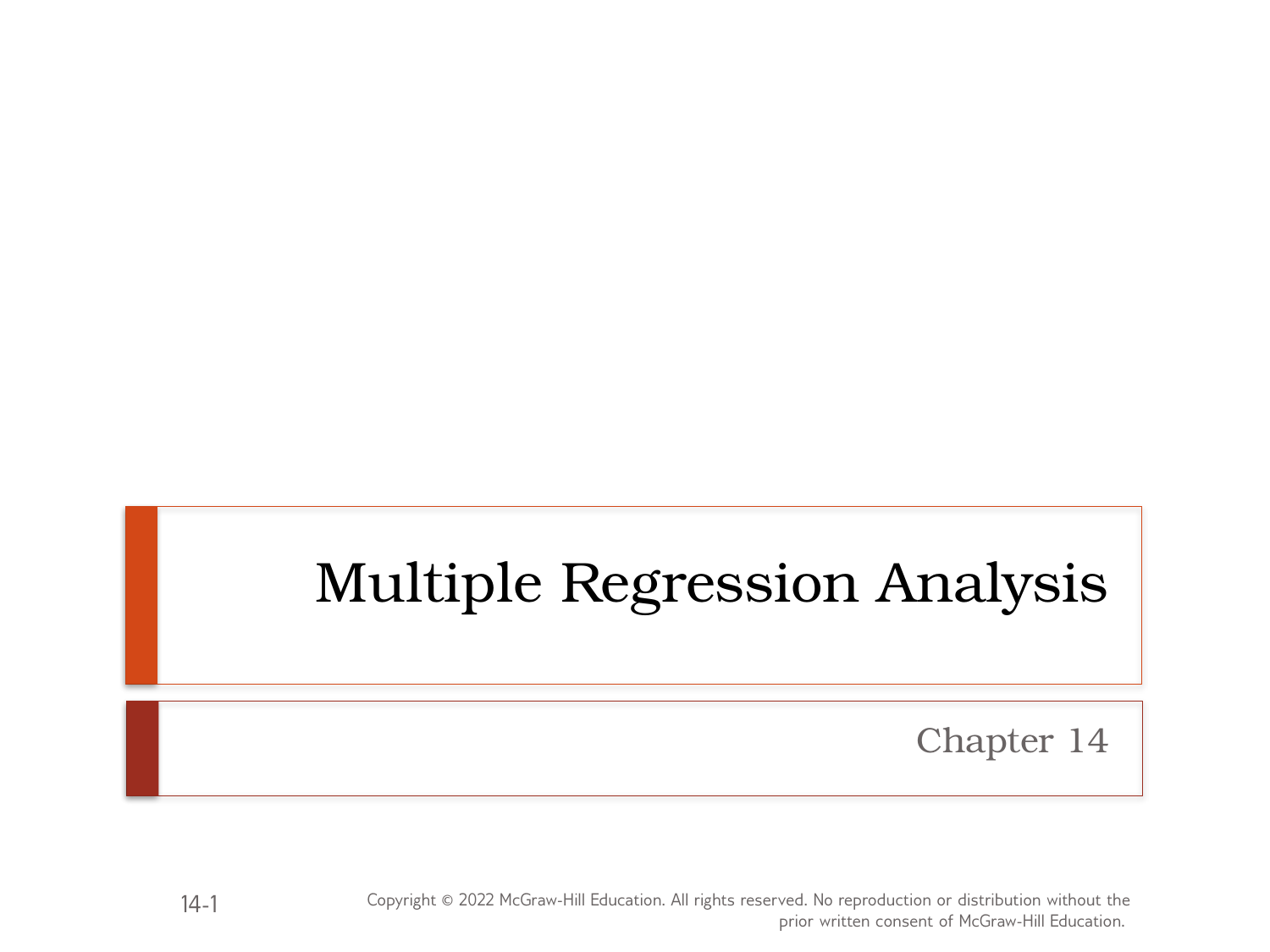

# Multiple Regression Analysis
Chapter 14
14-1
Copyright © 2022 McGraw-Hill Education. All rights reserved. No reproduction or distribution without the prior written consent of McGraw-Hill Education.